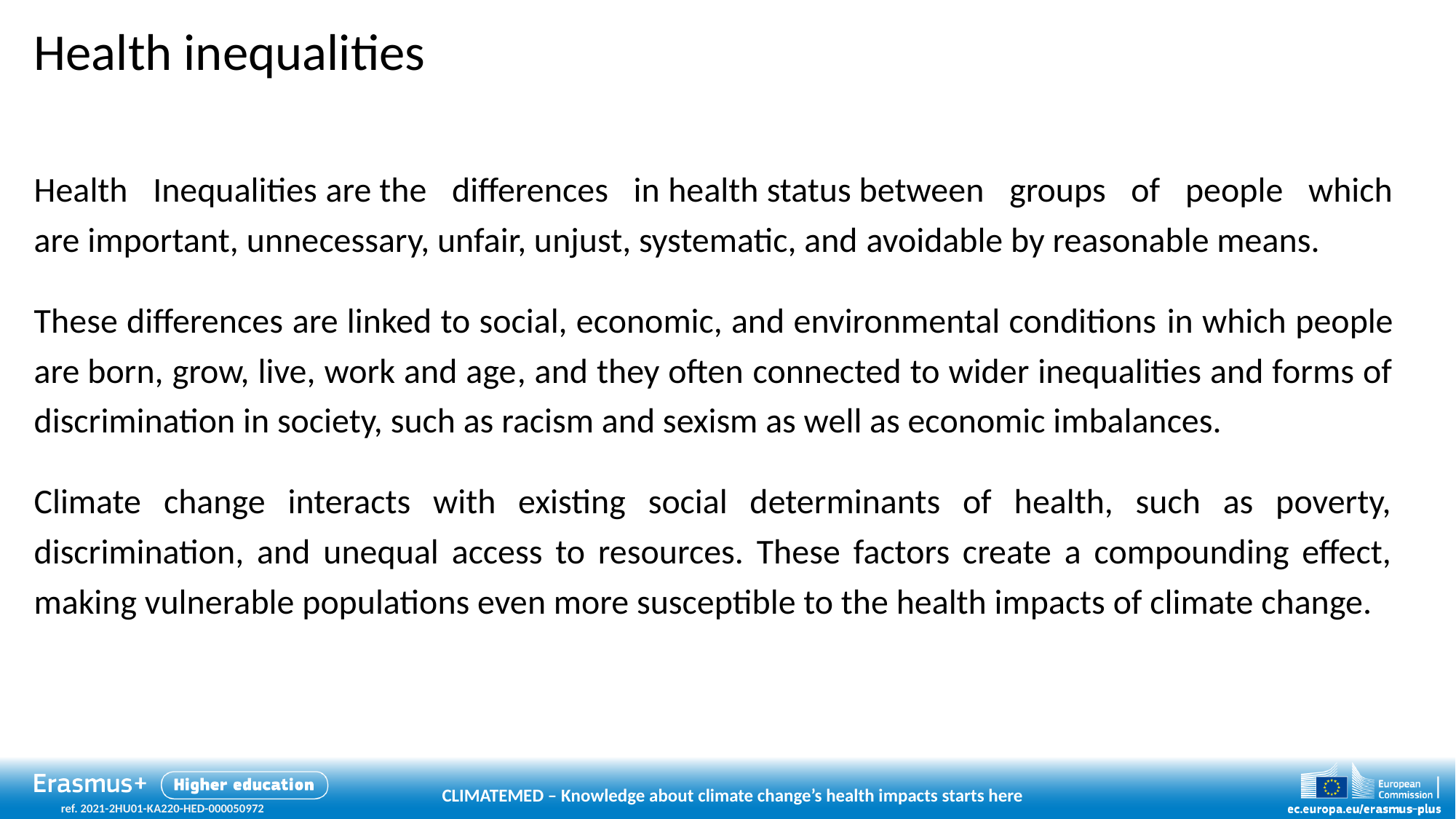

# Health inequalities
Health Inequalities are the differences in health status between groups of people which are important, unnecessary, unfair, unjust, systematic, and avoidable by reasonable means.
These differences are linked to social, economic, and environmental conditions in which people are born, grow, live, work and age, and they often connected to wider inequalities and forms of discrimination in society, such as racism and sexism as well as economic imbalances.
Climate change interacts with existing social determinants of health, such as poverty, discrimination, and unequal access to resources. These factors create a compounding effect, making vulnerable populations even more susceptible to the health impacts of climate change.